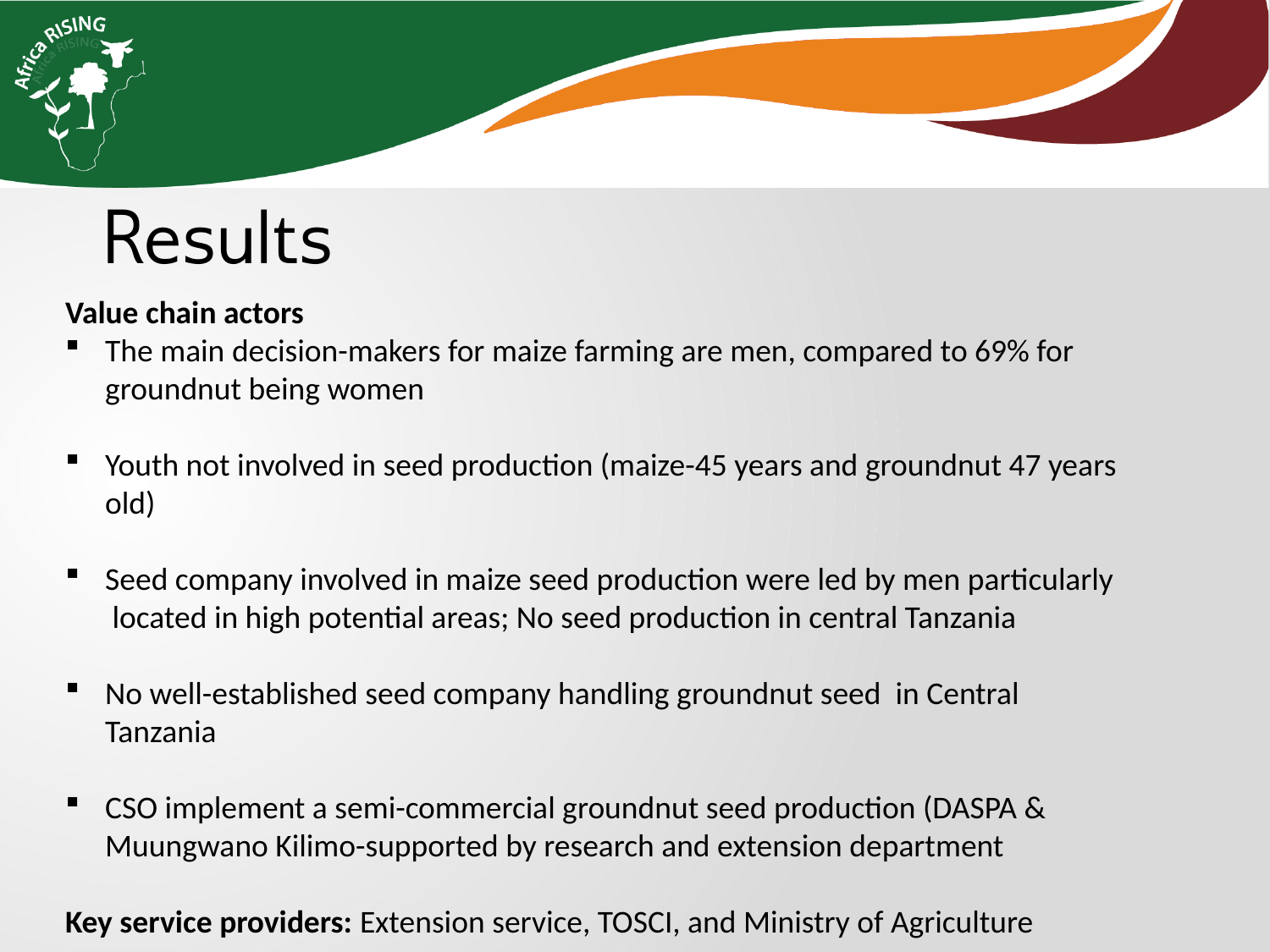

Results
Value chain actors
The main decision-makers for maize farming are men, compared to 69% for groundnut being women

Youth not involved in seed production (maize-45 years and groundnut 47 years old)

Seed company involved in maize seed production were led by men particularly  located in high potential areas; No seed production in central Tanzania

No well-established seed company handling groundnut seed  in Central Tanzania

CSO implement a semi-commercial groundnut seed production (DASPA & Muungwano Kilimo-supported by research and extension department

Key service providers: Extension service, TOSCI, and Ministry of Agriculture